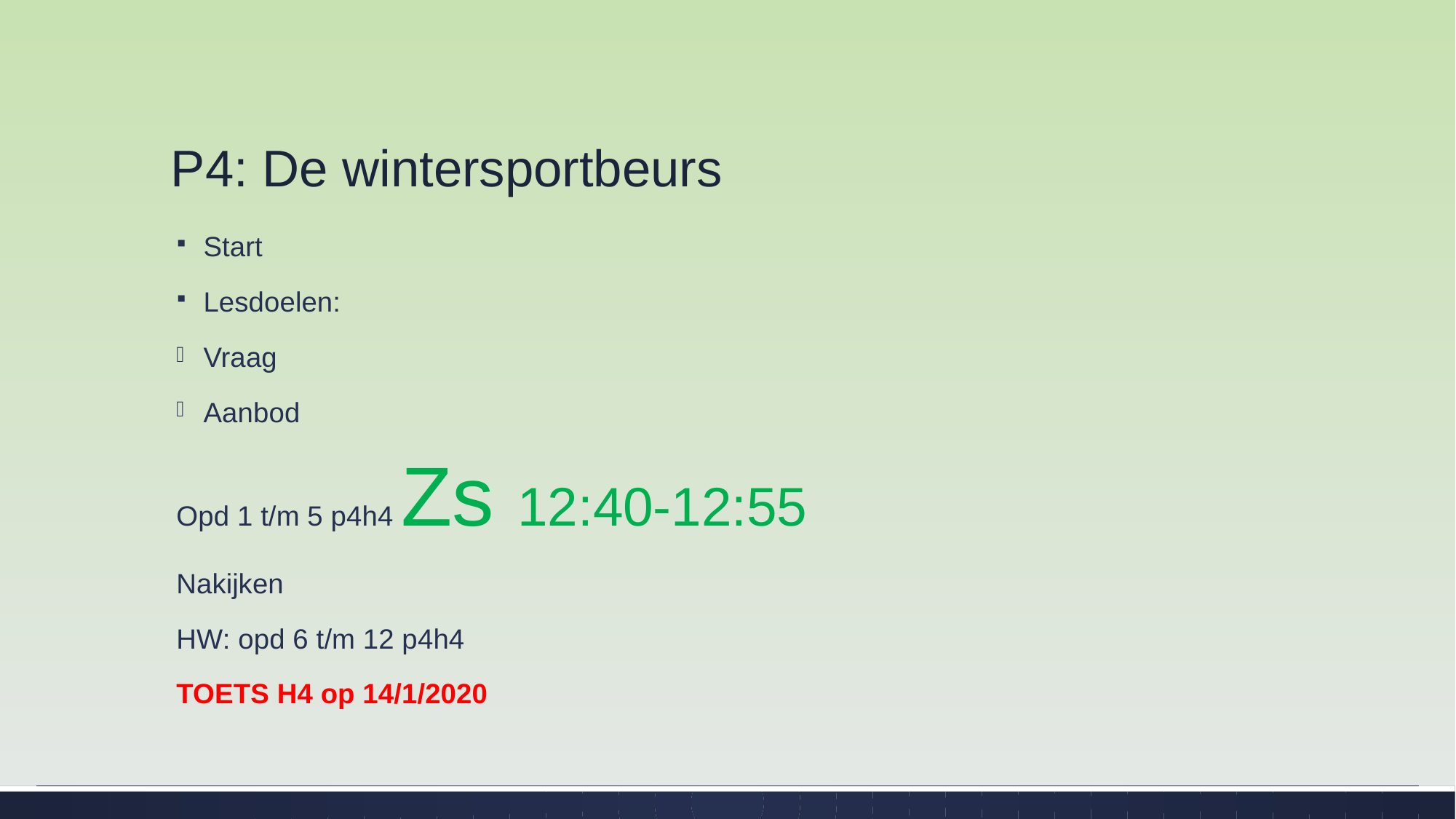

# P4: De wintersportbeurs
Start
Lesdoelen:
Vraag
Aanbod
Opd 1 t/m 5 p4h4 Zs 12:40-12:55
Nakijken
HW: opd 6 t/m 12 p4h4
TOETS H4 op 14/1/2020